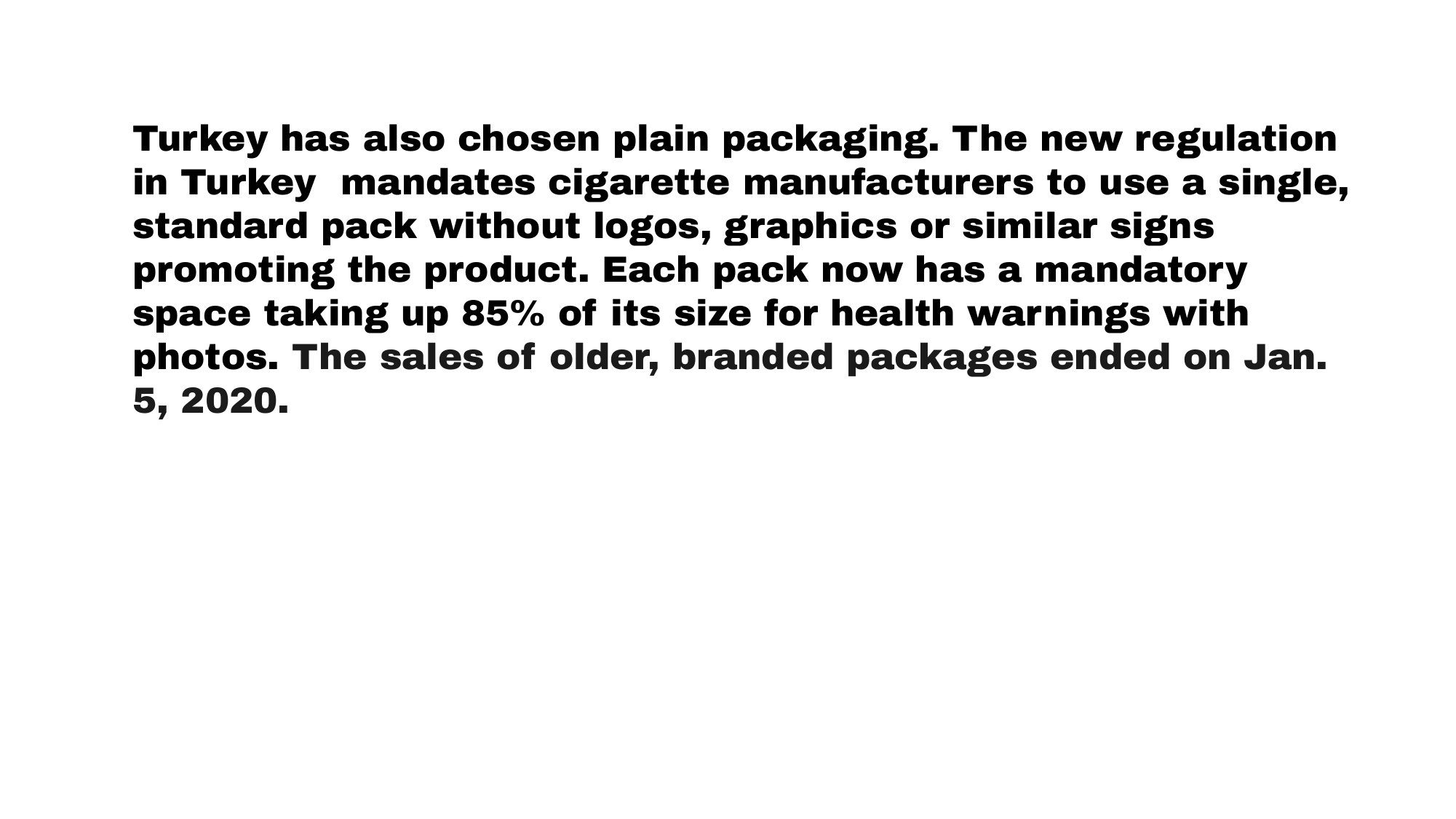

Turkey has also chosen plain packaging. The new regulation in Turkey  mandates cigarette manufacturers to use a single, standard pack without logos, graphics or similar signs promoting the product. Each pack now has a mandatory space taking up 85% of its size for health warnings with photos. The sales of older, branded packages ended on Jan. 5, 2020.